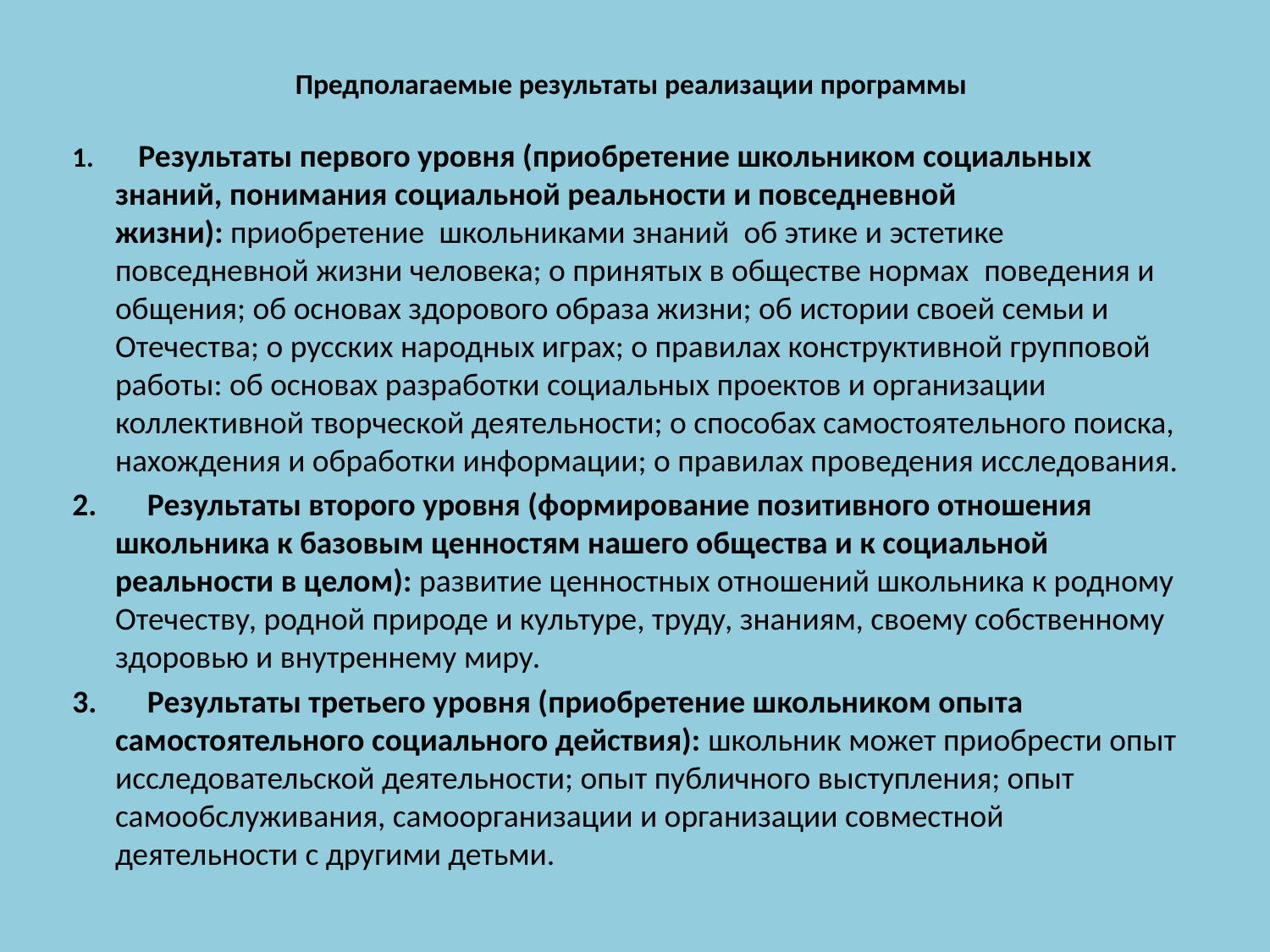

Предполагаемые результаты реализации программы

1.       Результаты первого уровня (приобретение школьником социальных знаний, понимания социальной реальности и повседневной жизни): приобретение  школьниками знаний  об этике и эстетике повседневной жизни человека; о принятых в обществе нормах  поведения и общения; об основах здорового образа жизни; об истории своей семьи и Отечества; о русских народных играх; о правилах конструктивной групповой работы: об основах разработки социальных проектов и организации коллективной творческой деятельности; о способах самостоятельного поиска, нахождения и обработки информации; о правилах проведения исследования.
2.       Результаты второго уровня (формирование позитивного отношения школьника к базовым ценностям нашего общества и к социальной реальности в целом): развитие ценностных отношений школьника к родному Отечеству, родной природе и культуре, труду, знаниям, своему собственному здоровью и внутреннему миру.
3.       Результаты третьего уровня (приобретение школьником опыта самостоятельного социального действия): школьник может приобрести опыт исследовательской деятельности; опыт публичного выступления; опыт самообслуживания, самоорганизации и организации совместной деятельности с другими детьми.